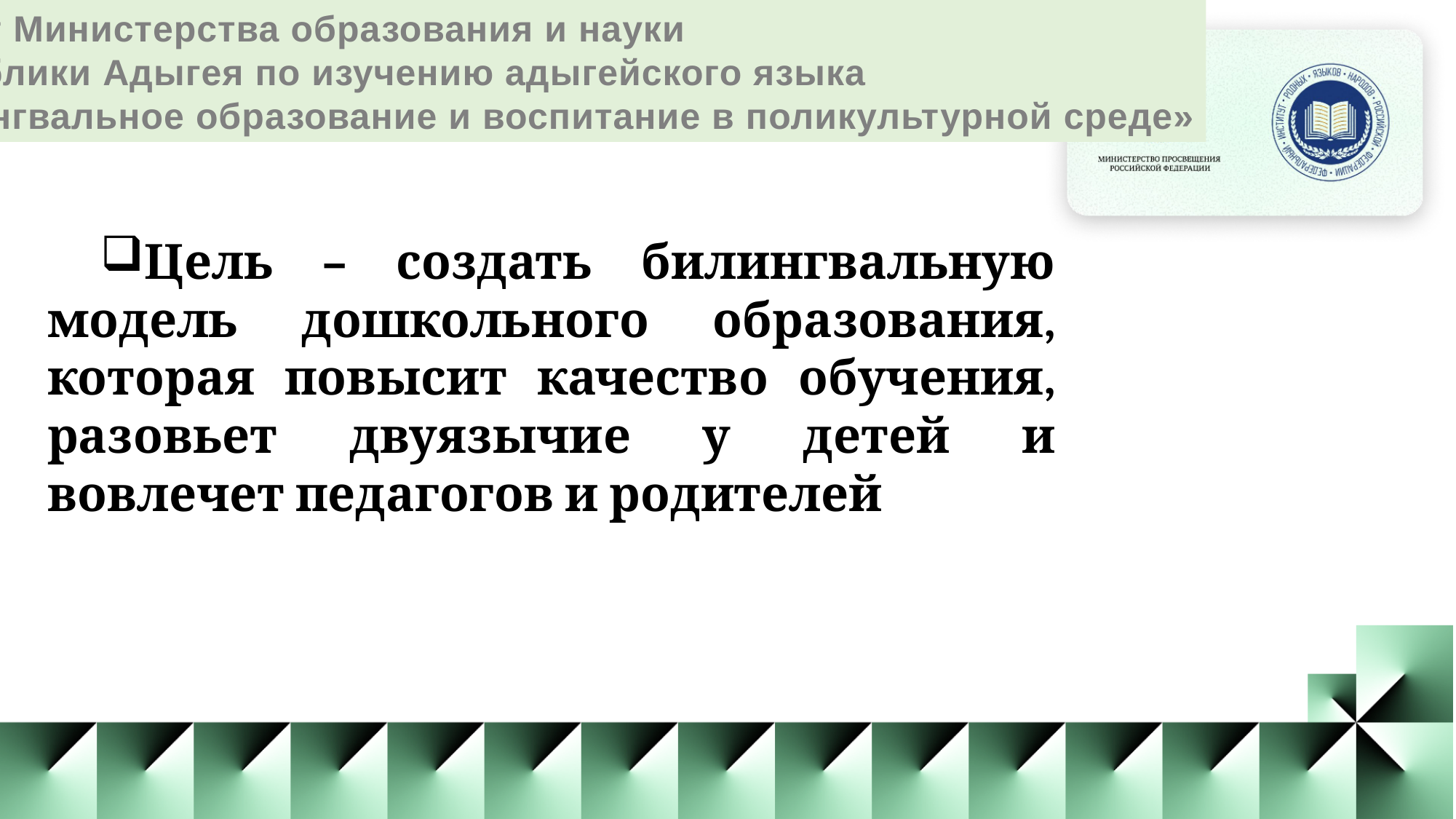

Проект Министерства образования и науки
Республики Адыгея по изучению адыгейского языка
«Билингвальное образование и воспитание в поликультурной среде»
Цель – создать билингвальную модель дошкольного образования, которая повысит качество обучения, разовьет двуязычие у детей и вовлечет педагогов и родителей